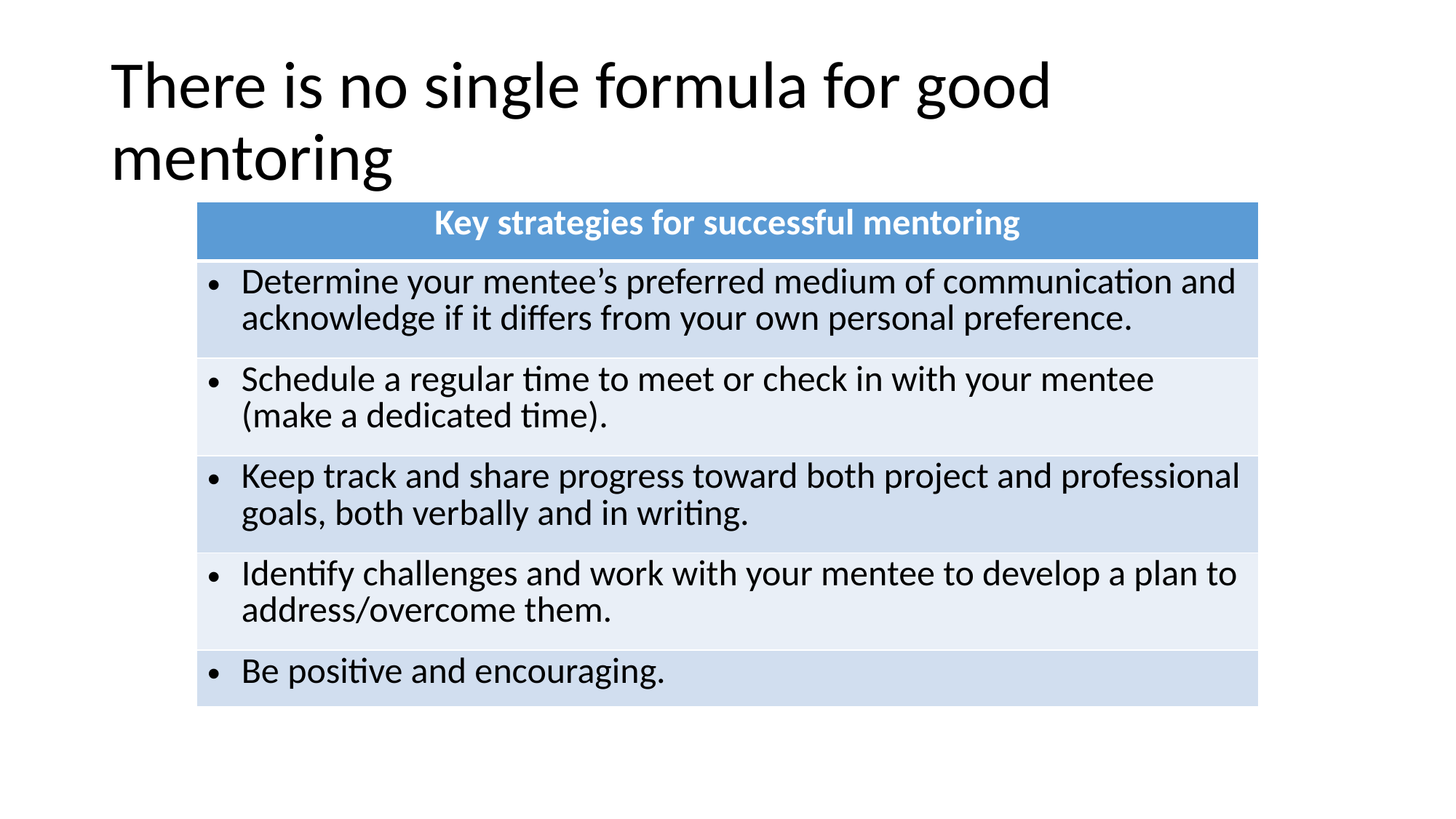

# There is no single formula for good mentoring
| Key strategies for successful mentoring |
| --- |
| Determine your mentee’s preferred medium of communication and acknowledge if it differs from your own personal preference. |
| Schedule a regular time to meet or check in with your mentee (make a dedicated time). |
| Keep track and share progress toward both project and professional goals, both verbally and in writing. |
| Identify challenges and work with your mentee to develop a plan to address/overcome them. |
| Be positive and encouraging. |